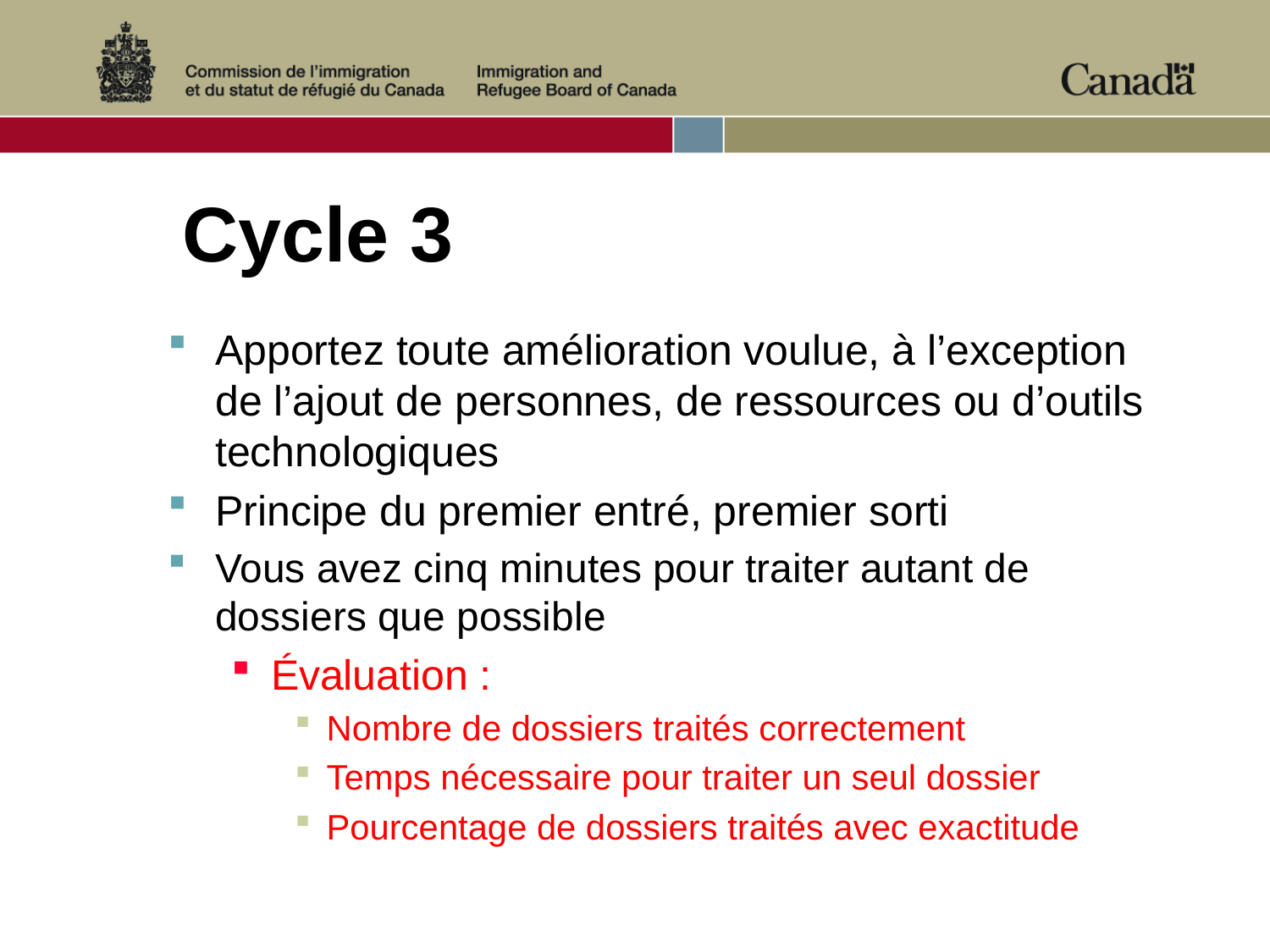

# Cycle 3
Apportez toute amélioration voulue, à l’exception de l’ajout de personnes, de ressources ou d’outils technologiques
Principe du premier entré, premier sorti
Vous avez cinq minutes pour traiter autant de dossiers que possible
Évaluation :
Nombre de dossiers traités correctement
Temps nécessaire pour traiter un seul dossier
Pourcentage de dossiers traités avec exactitude